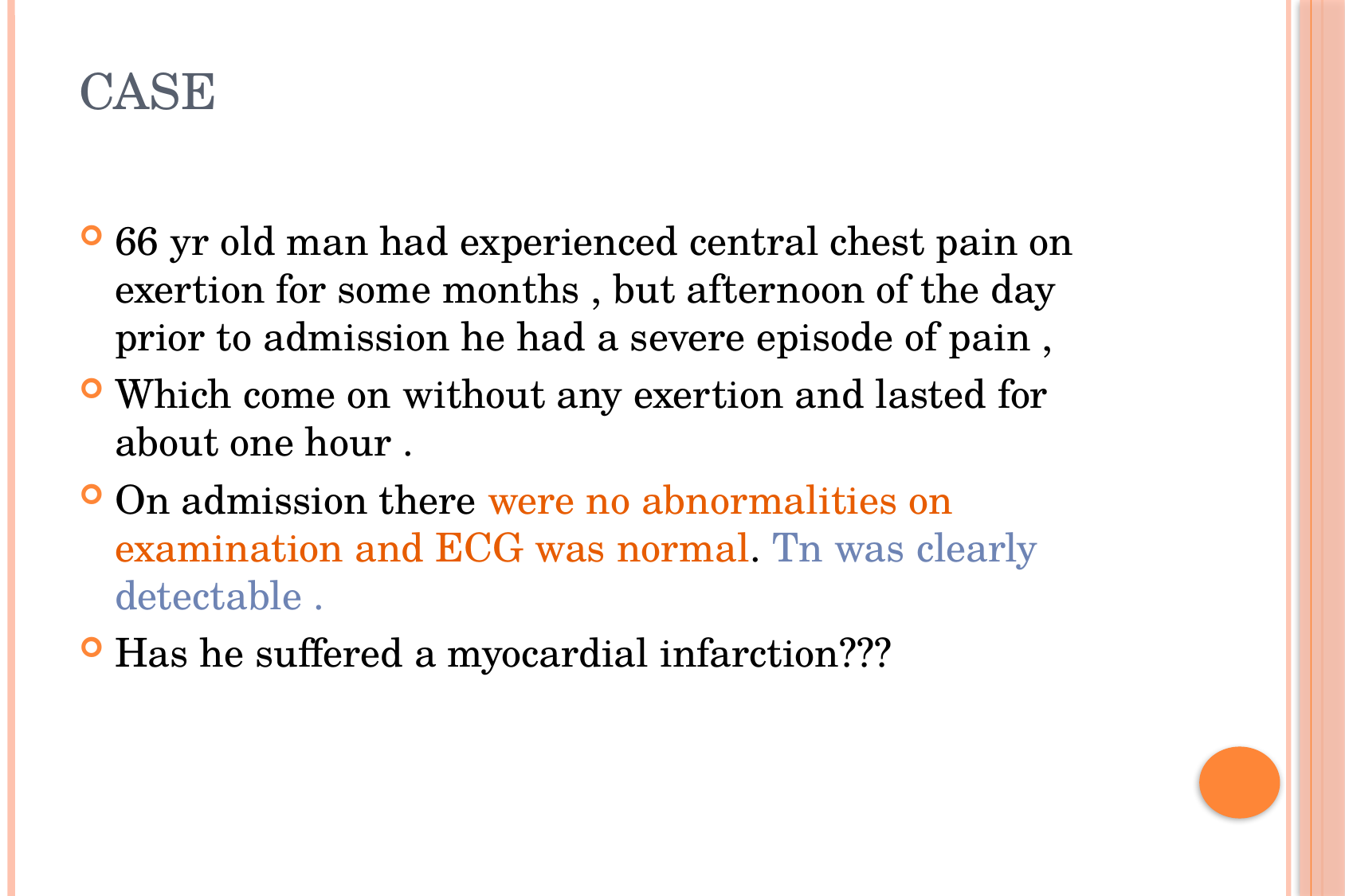

# Case
66 yr old man had experienced central chest pain on exertion for some months , but afternoon of the day prior to admission he had a severe episode of pain ,
Which come on without any exertion and lasted for about one hour .
On admission there were no abnormalities on examination and ECG was normal. Tn was clearly detectable .
Has he suffered a myocardial infarction???